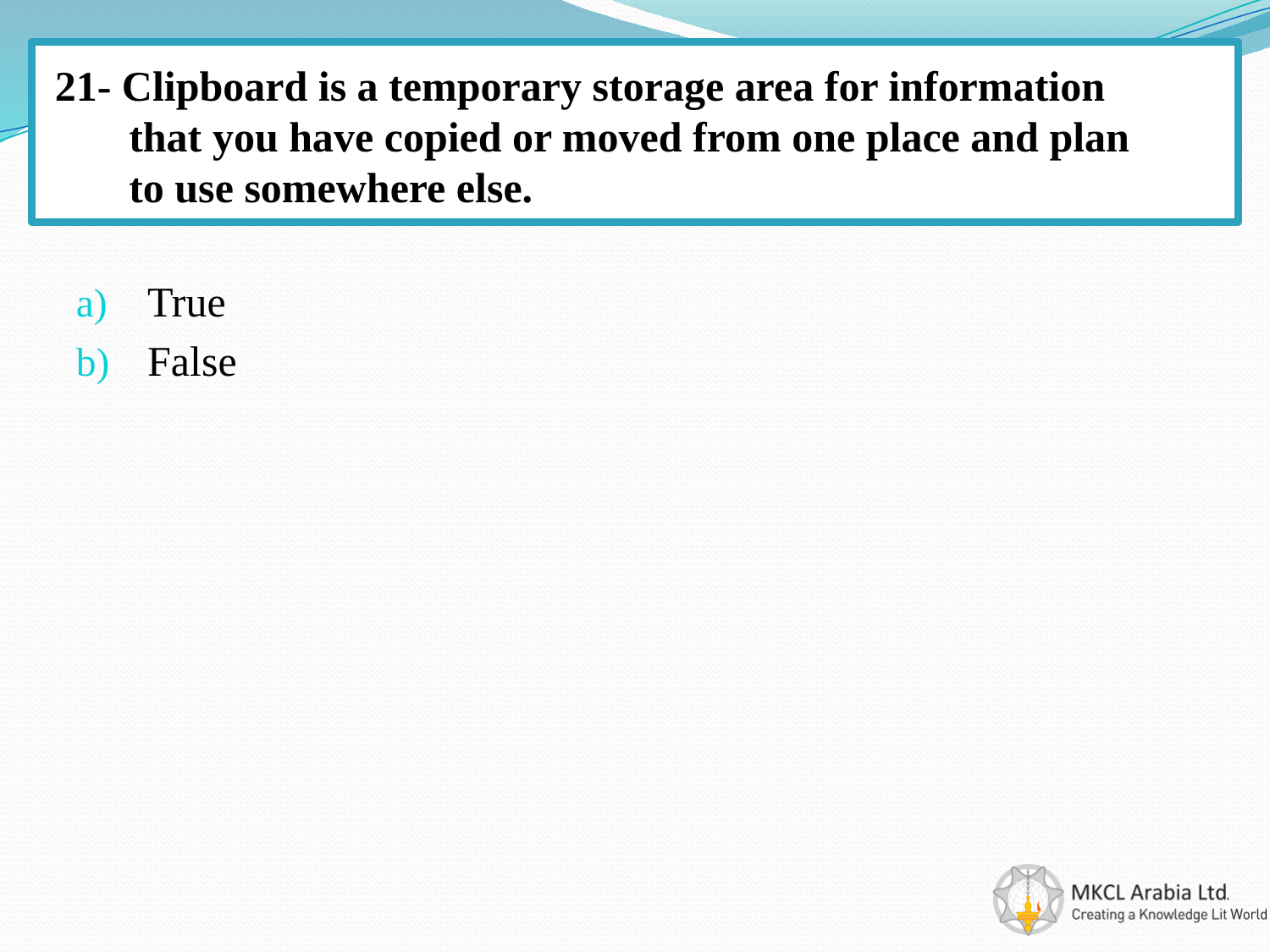

# 21- Clipboard is a temporary storage area for information that you have copied or moved from one place and plan to use somewhere else.
True
False